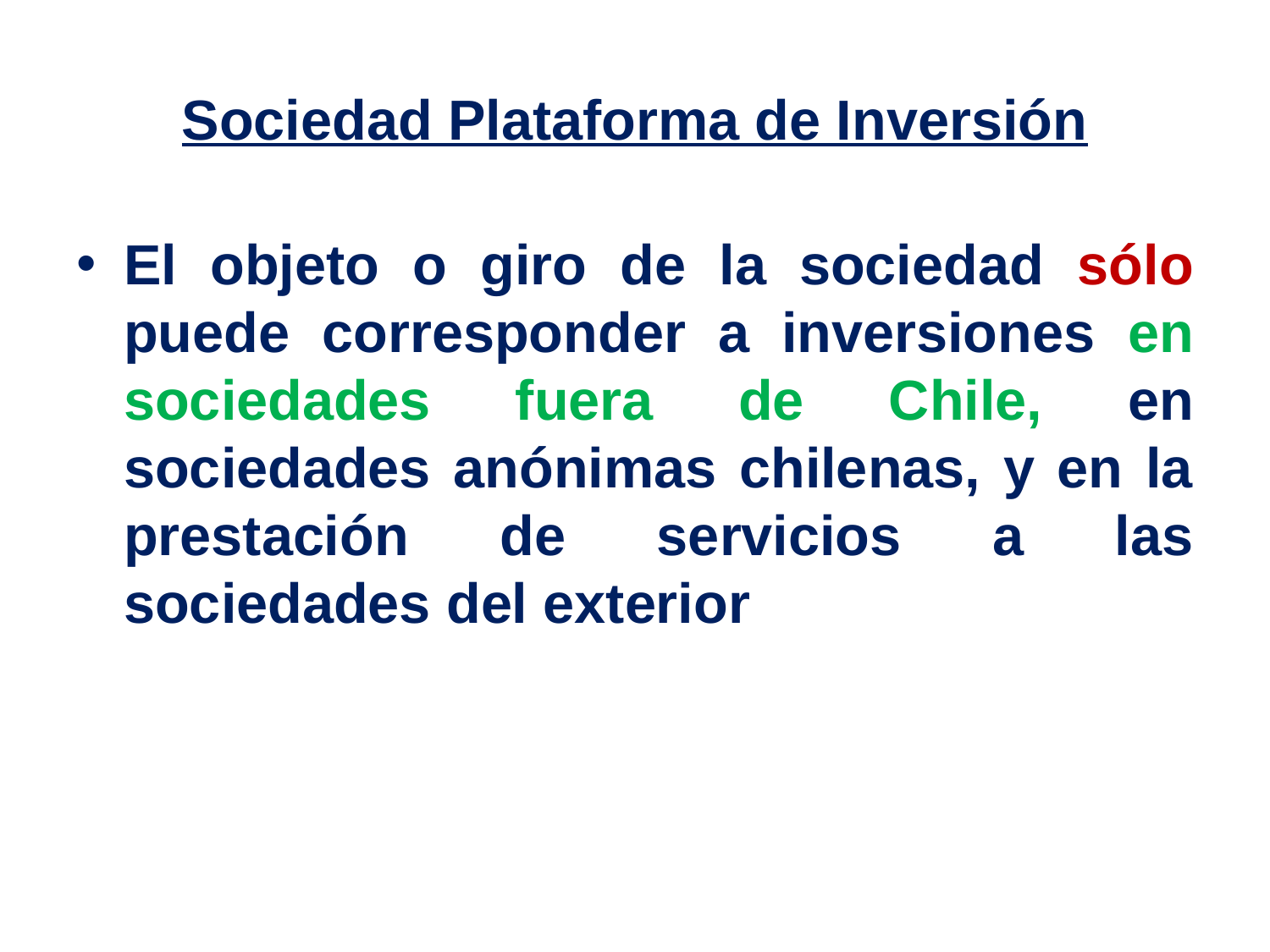

# Sociedad Plataforma de Inversión
El objeto o giro de la sociedad sólo puede corresponder a inversiones en sociedades fuera de Chile, en sociedades anónimas chilenas, y en la prestación de servicios a las sociedades del exterior